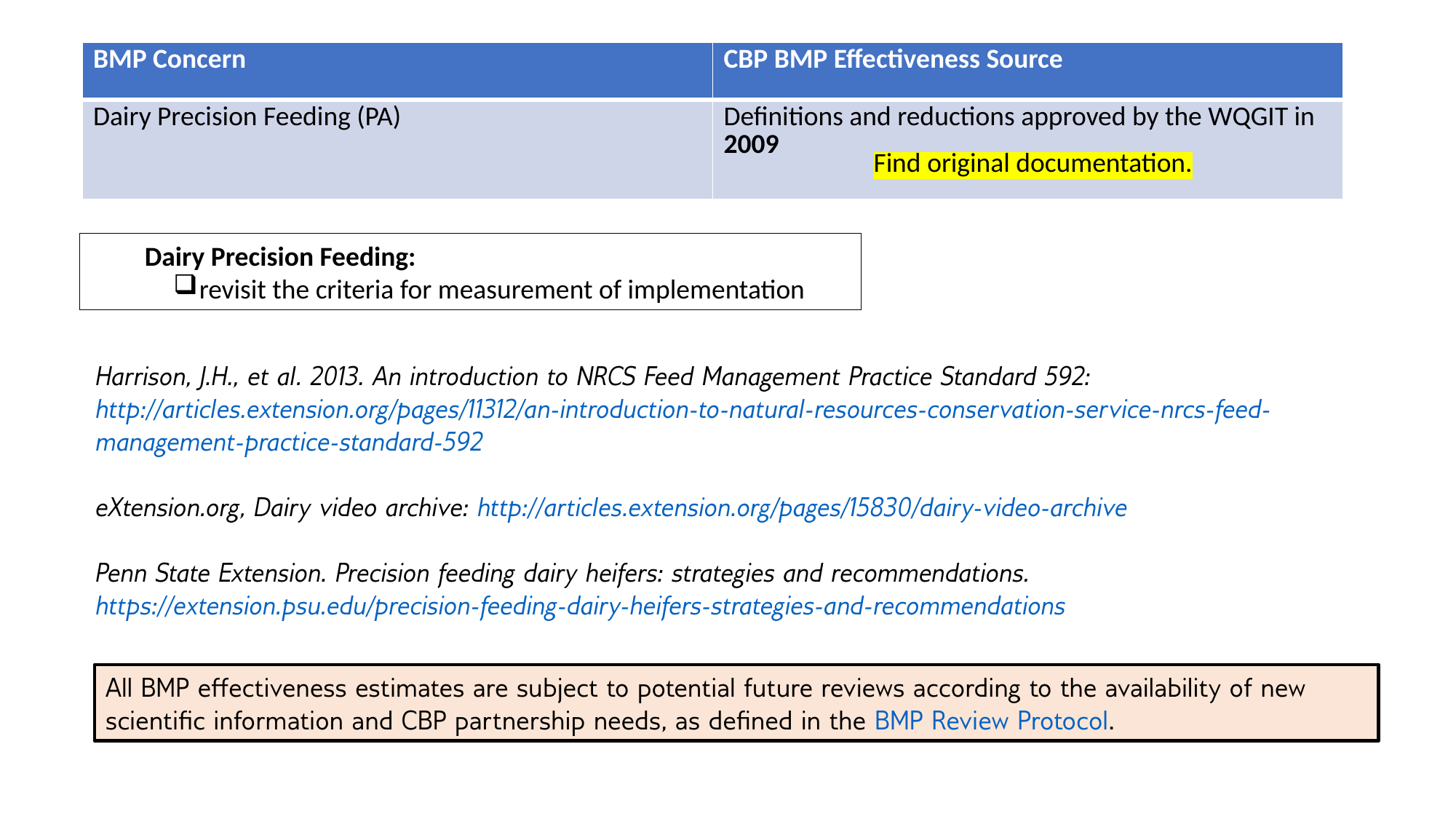

| BMP Concern | CBP BMP Effectiveness Source |
| --- | --- |
| Dairy Precision Feeding (PA) | Definitions and reductions approved by the WQGIT in 2009 |
Find original documentation.
Dairy Precision Feeding:
revisit the criteria for measurement of implementation
Harrison, J.H., et al. 2013. An introduction to NRCS Feed Management Practice Standard 592: http://articles.extension.org/pages/11312/an-introduction-to-natural-resources-conservation-service-nrcs-feed-management-practice-standard-592

eXtension.org, Dairy video archive: http://articles.extension.org/pages/15830/dairy-video-archive

Penn State Extension. Precision feeding dairy heifers: strategies and recommendations. https://extension.psu.edu/precision-feeding-dairy-heifers-strategies-and-recommendations
All BMP effectiveness estimates are subject to potential future reviews according to the availability of new scientific information and CBP partnership needs, as defined in the BMP Review Protocol.